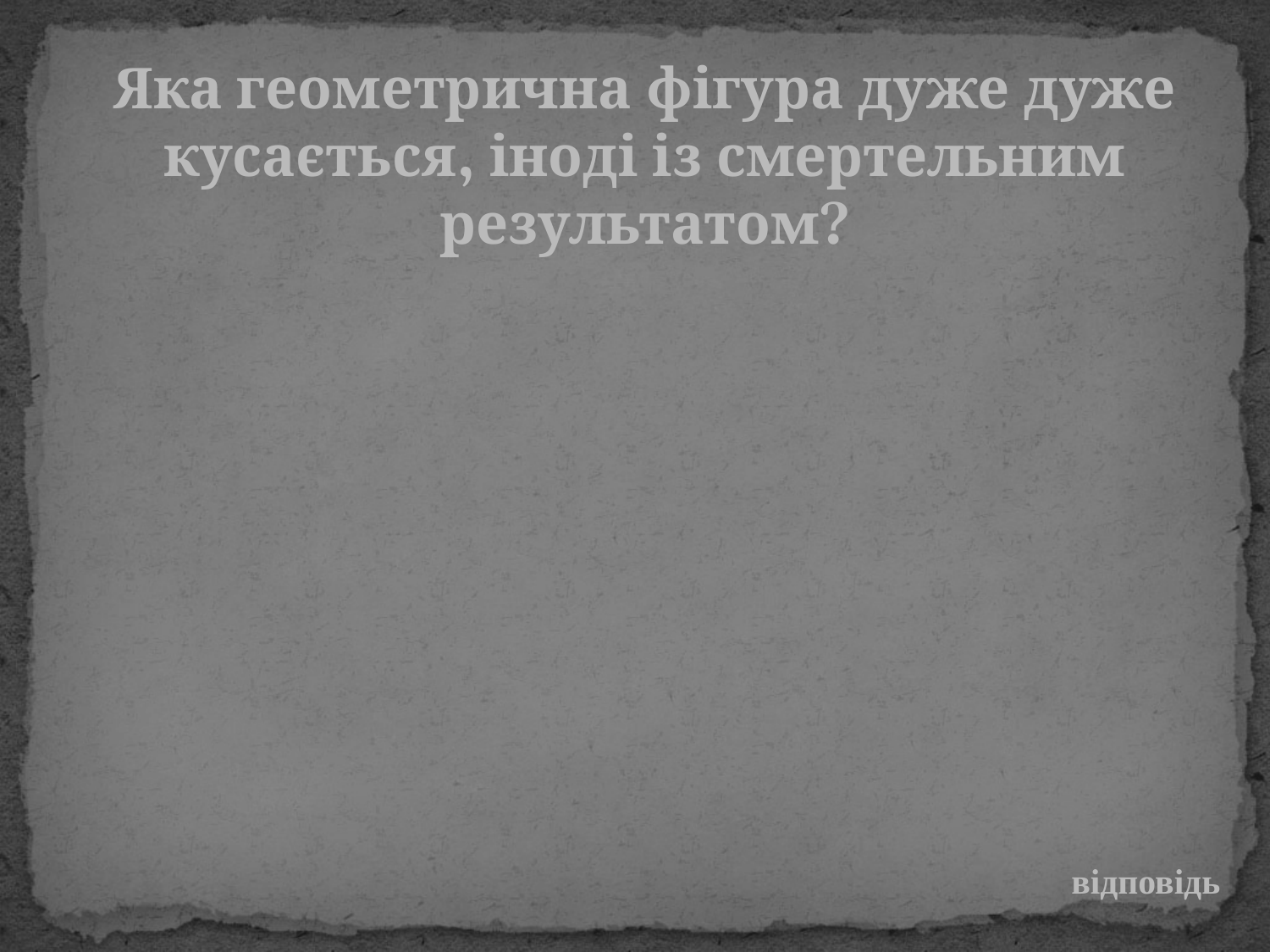

Яка геометрична фігура дуже дуже кусається, іноді із смертельним результатом?
відповідь